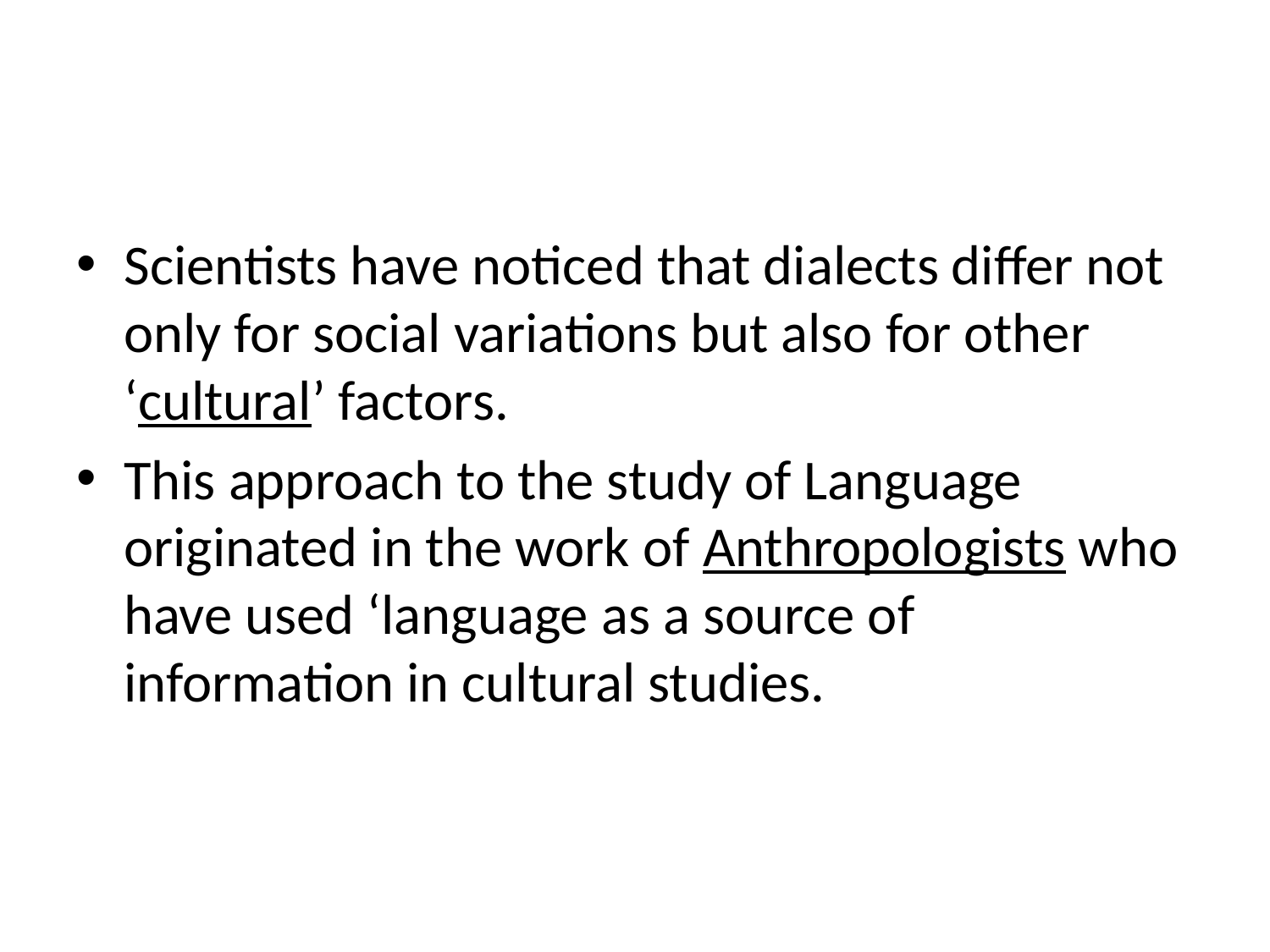

#
Scientists have noticed that dialects differ not only for social variations but also for other ‘cultural’ factors.
This approach to the study of Language originated in the work of Anthropologists who have used ‘language as a source of information in cultural studies.